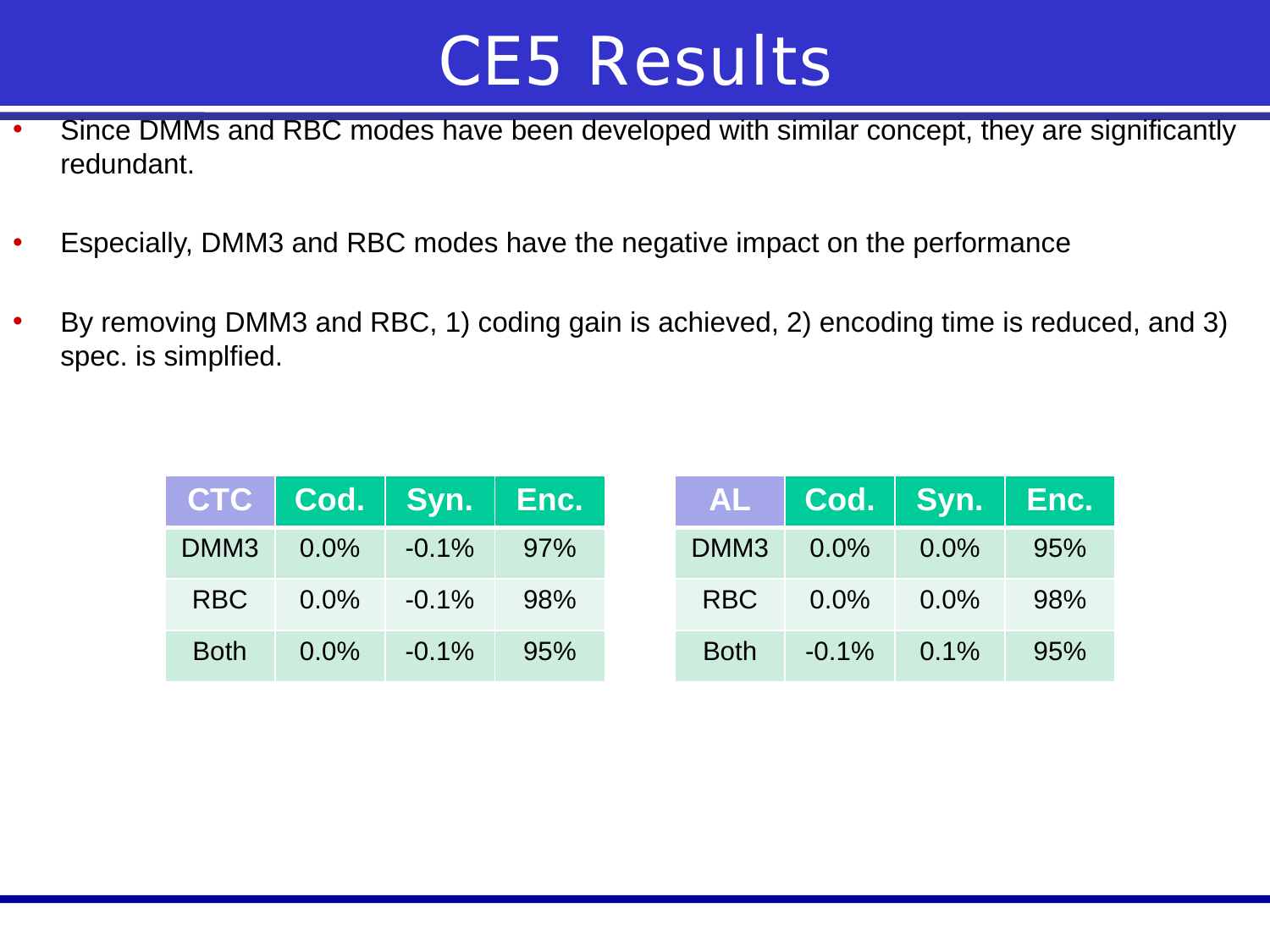

# CE5 Results
Since DMMs and RBC modes have been developed with similar concept, they are significantly redundant.

Especially, DMM3 and RBC modes have the negative impact on the performance

By removing DMM3 and RBC, 1) coding gain is achieved, 2) encoding time is reduced, and 3) spec. is simplfied.

| CTC | Cod. | Syn. | Enc. |
| --- | --- | --- | --- |
| DMM3 | 0.0% | -0.1% | 97% |
| RBC | 0.0% | -0.1% | 98% |
| Both | 0.0% | -0.1% | 95% |
| AL | Cod. | Syn. | Enc. |
| --- | --- | --- | --- |
| DMM3 | 0.0% | 0.0% | 95% |
| RBC | 0.0% | 0.0% | 98% |
| Both | -0.1% | 0.1% | 95% |
2